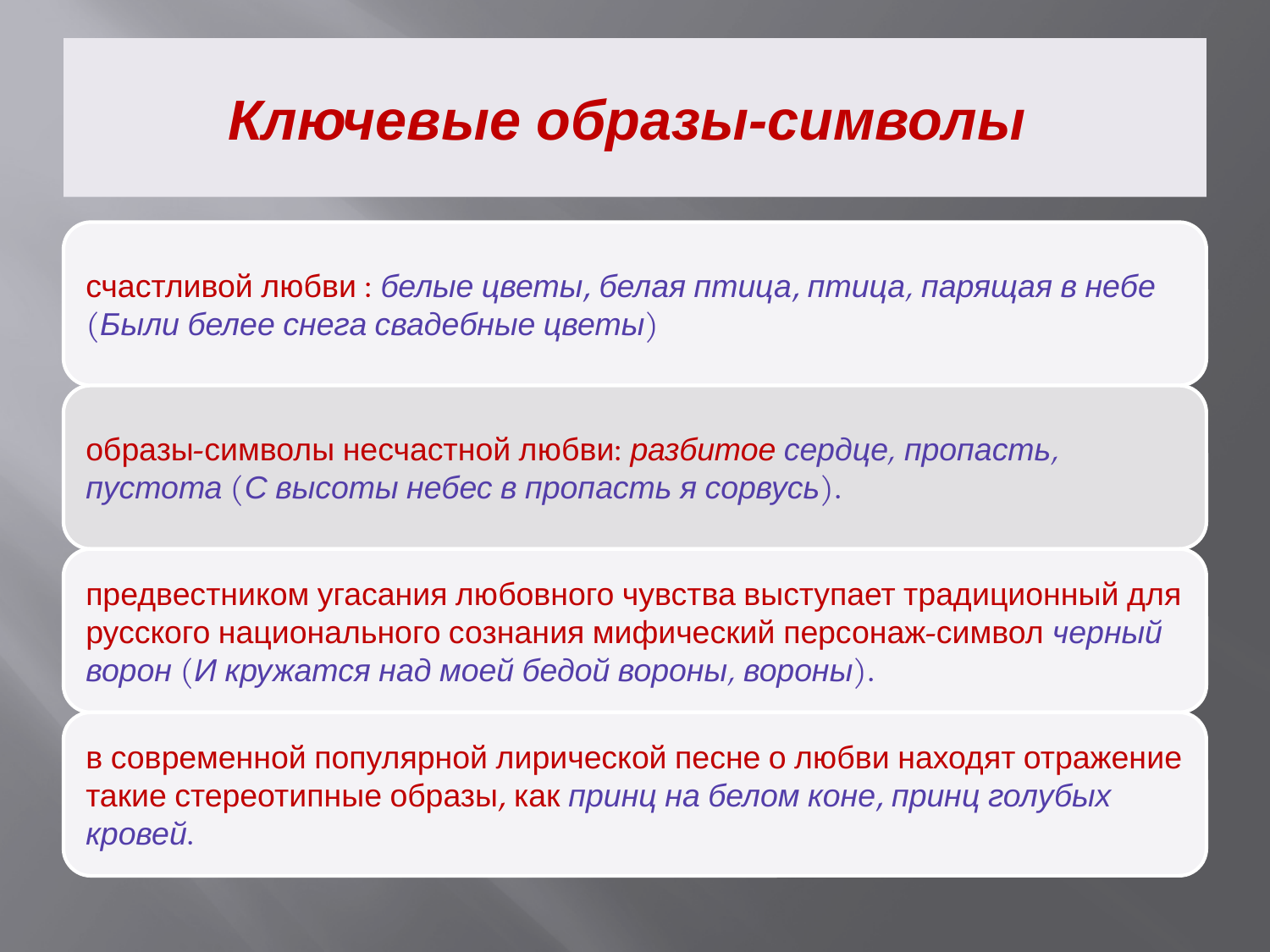

# Ключевые образы-символы
счастливой любви : белые цветы, белая птица, птица, парящая в небе (Были белее снега свадебные цветы)
образы-символы несчастной любви: разбитое сердце, пропасть, пустота (С высоты небес в пропасть я сорвусь).
предвестником угасания любовного чувства выступает традиционный для русского национального сознания мифический персонаж-символ черный ворон (И кружатся над моей бедой вороны, вороны).
в современной популярной лирической песне о любви находят отражение такие стереотипные образы, как принц на белом коне, принц голубых кровей.